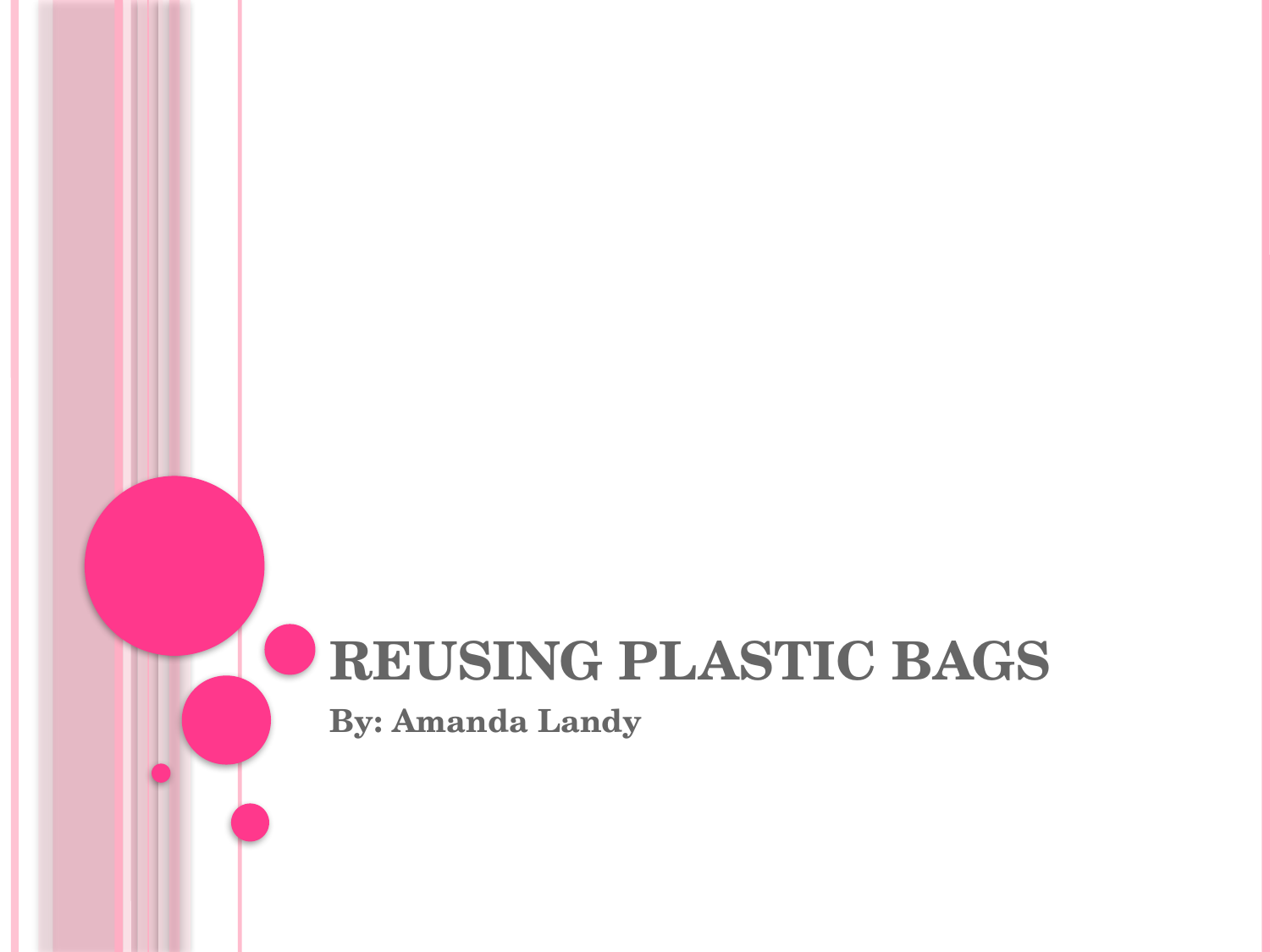

# Reusing plastic bags
By: Amanda Landy